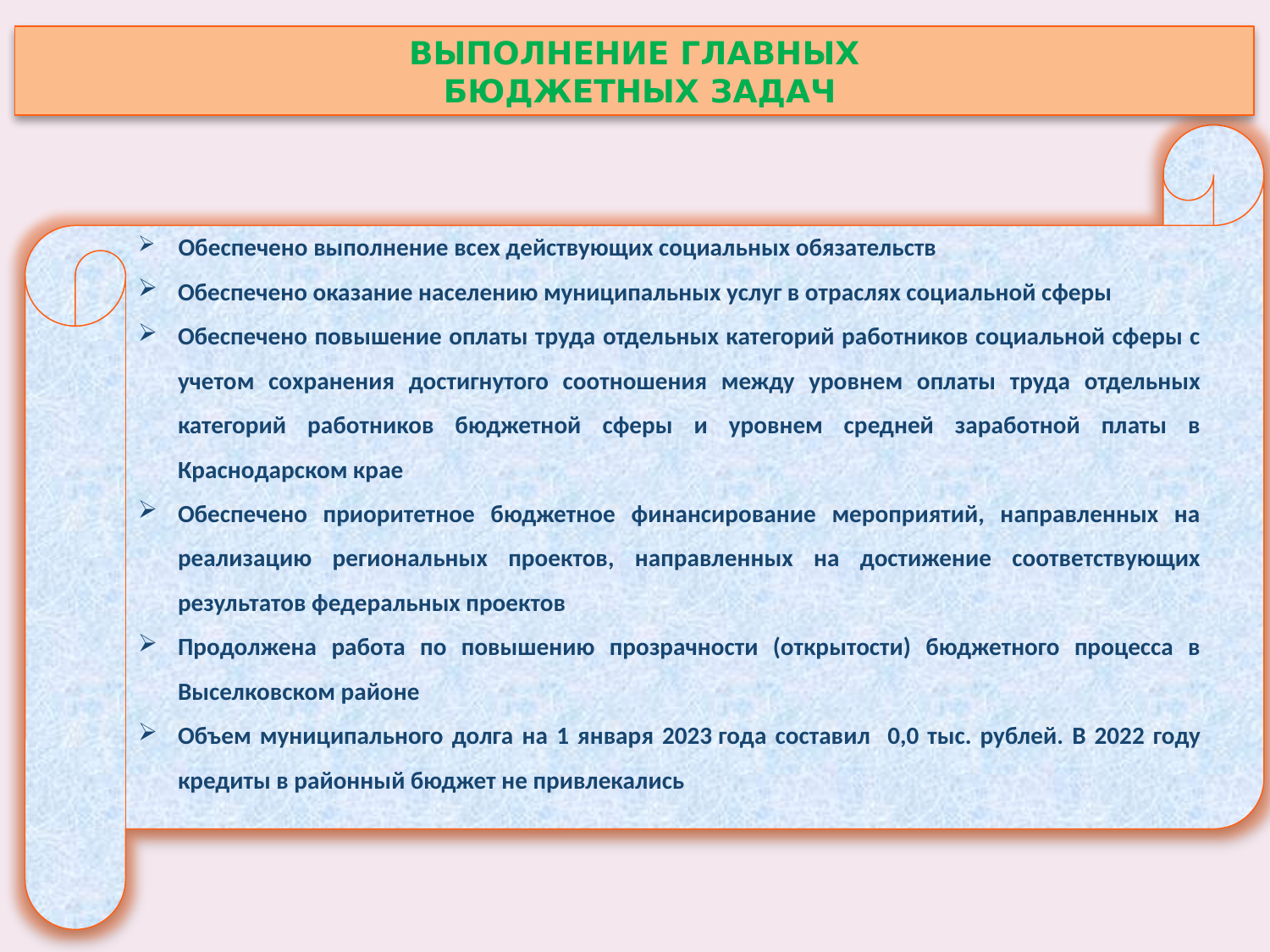

ВЫПОЛНЕНИЕ ГЛАВНЫХ
 БЮДЖЕТНЫХ ЗАДАЧ
  Обеспечено выполнение всех действующих социальных обязательств
Обеспечено оказание населению муниципальных услуг в отраслях социальной сферы
Обеспечено повышение оплаты труда отдельных категорий работников социальной сферы с учетом сохранения достигнутого соотношения между уровнем оплаты труда отдельных категорий работников бюджетной сферы и уровнем средней заработной платы в Краснодарском крае
Обеспечено приоритетное бюджетное финансирование мероприятий, направленных на реализацию региональных проектов, направленных на достижение соответствующих результатов федеральных проектов
Продолжена работа по повышению прозрачности (открытости) бюджетного процесса в Выселковском районе
Объем муниципального долга на 1 января 2023 года составил  0,0 тыс. рублей. В 2022 году кредиты в районный бюджет не привлекались